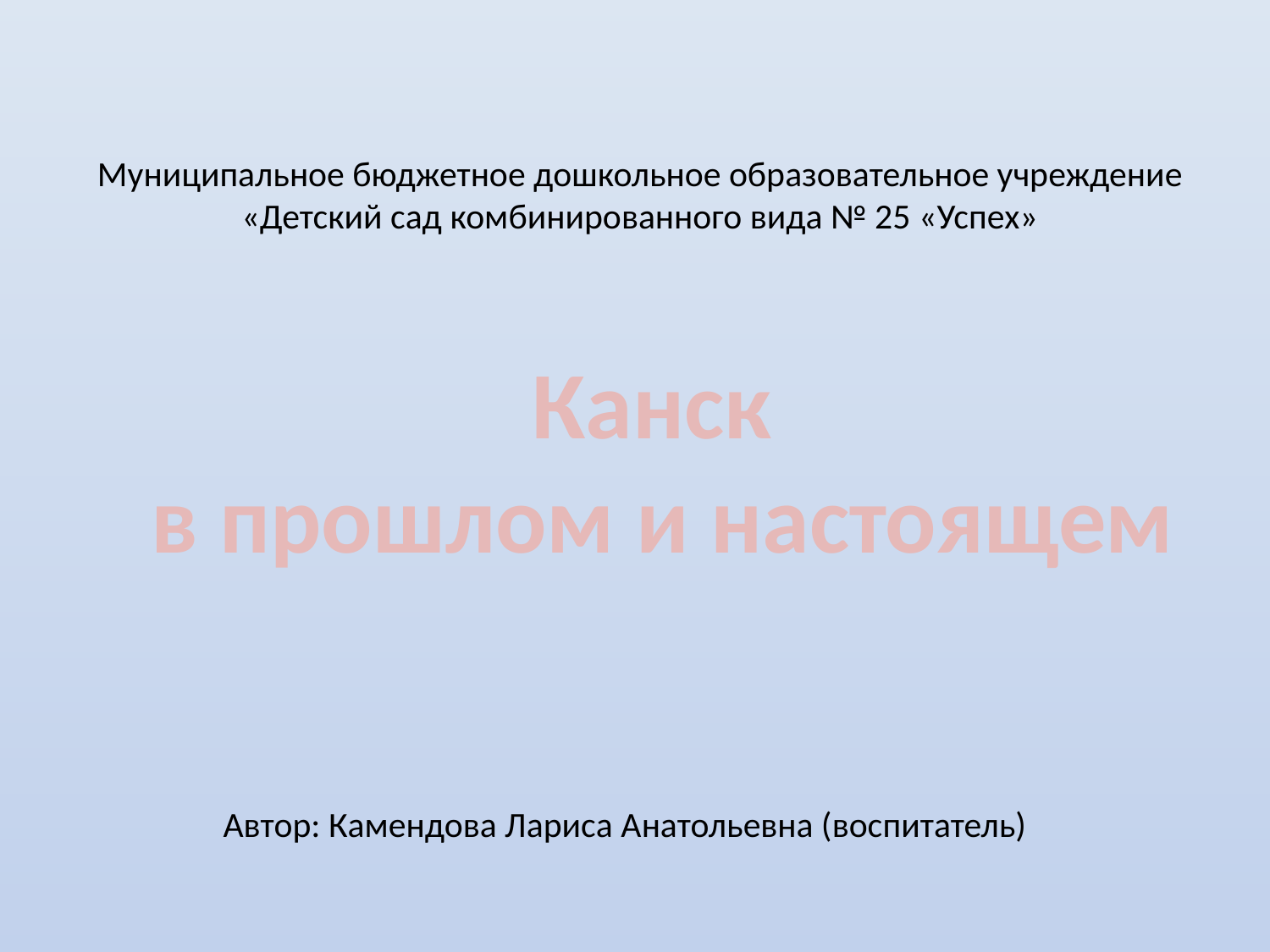

# Муниципальное бюджетное дошкольное образовательное учреждение «Детский сад комбинированного вида № 25 «Успех»
Канск
в прошлом и настоящем
Автор: Камендова Лариса Анатольевна (воспитатель)